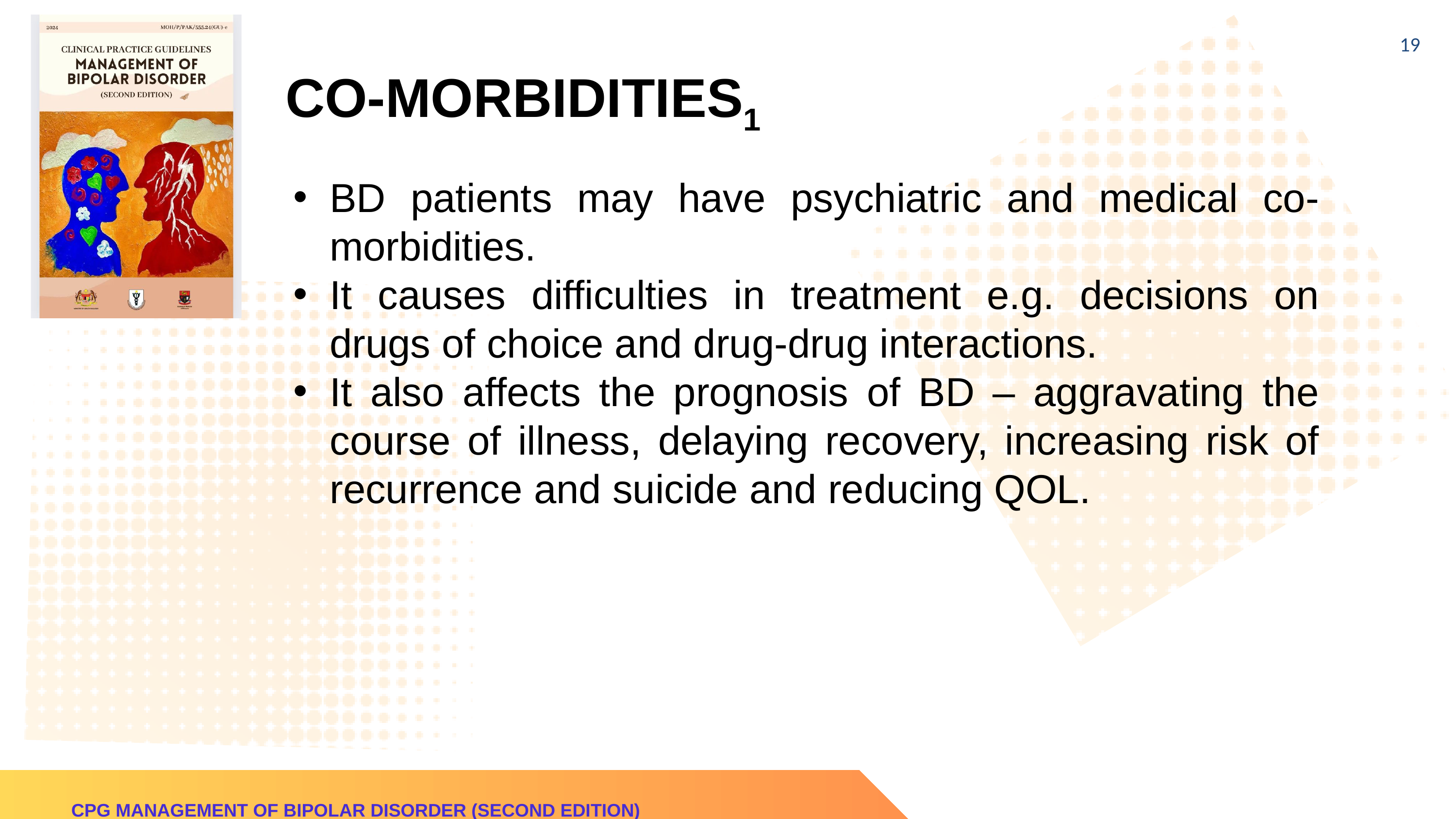

19
CO-MORBIDITIES1

BD patients may have psychiatric and medical co-morbidities.
It causes difficulties in treatment e.g. decisions on drugs of choice and drug-drug interactions.
It also affects the prognosis of BD – aggravating the course of illness, delaying recovery, increasing risk of recurrence and suicide and reducing QOL.

CPG MANAGEMENT OF BIPOLAR DISORDER (SECOND EDITION)